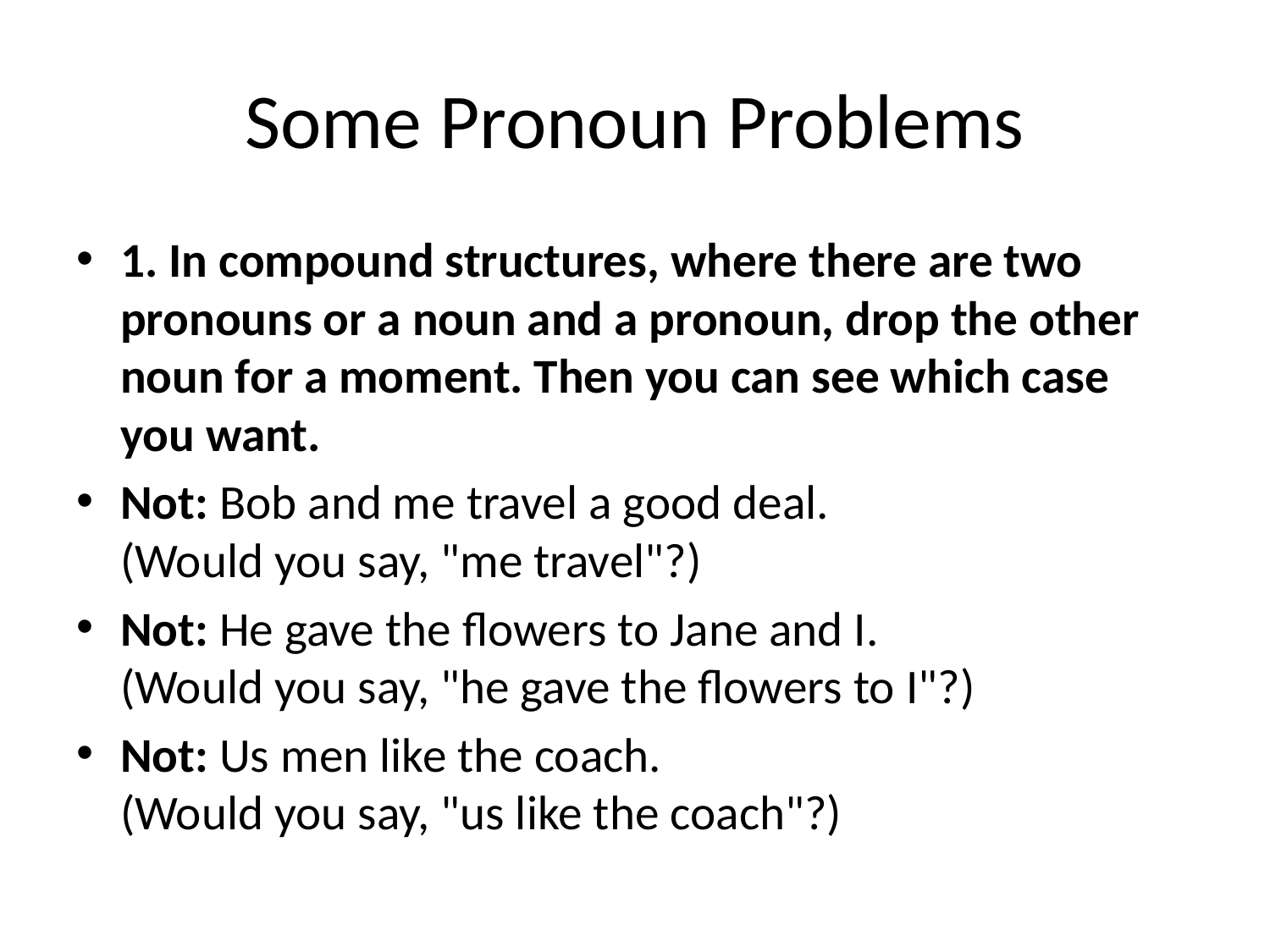

# Some Pronoun Problems
1. In compound structures, where there are two pronouns or a noun and a pronoun, drop the other noun for a moment. Then you can see which case you want.
Not: Bob and me travel a good deal.
(Would you say, "me travel"?)
Not: He gave the flowers to Jane and I.
(Would you say, "he gave the flowers to I"?)
Not: Us men like the coach.
(Would you say, "us like the coach"?)